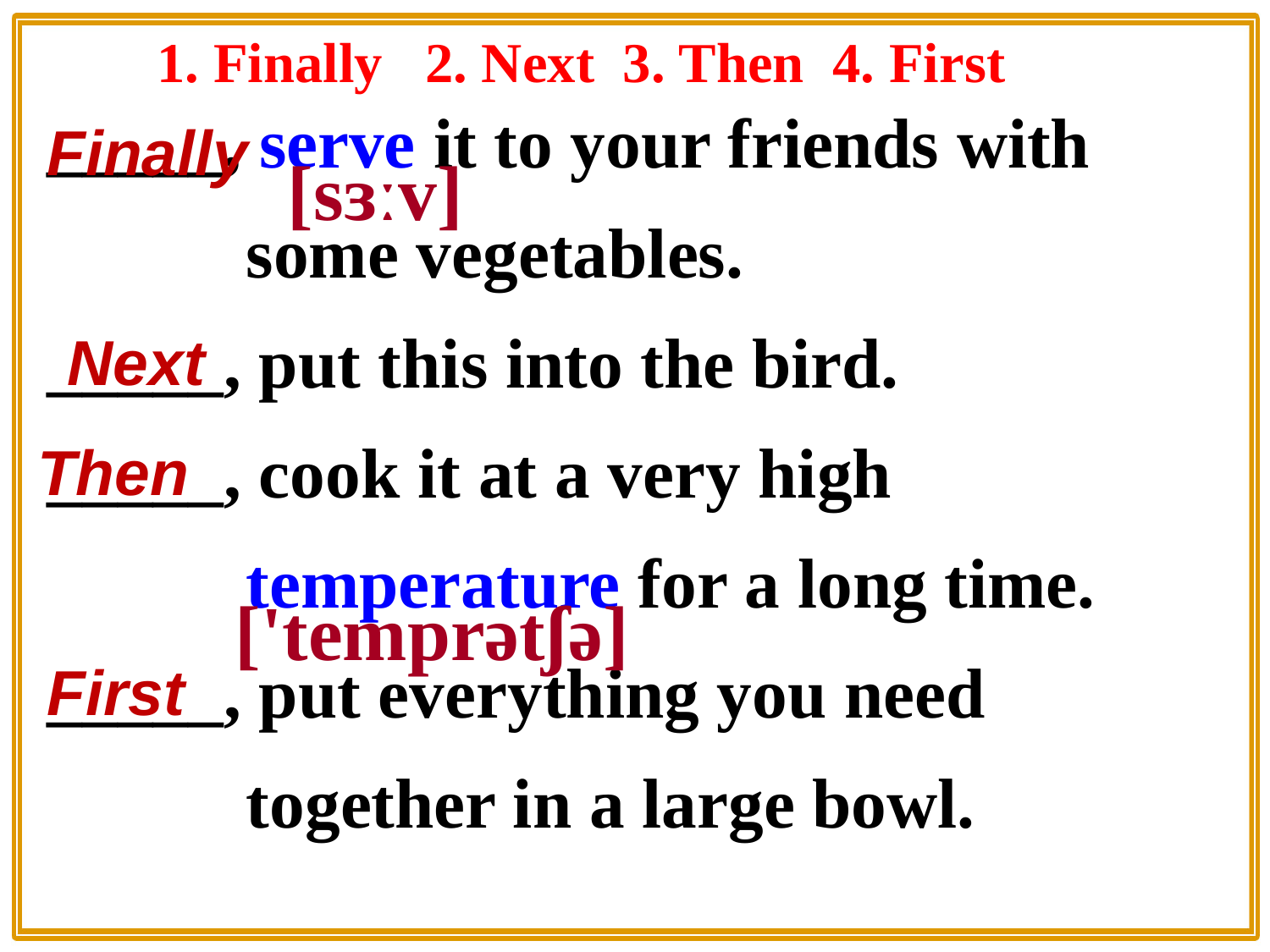

1. Finally   2. Next  3. Then  4. First
_____, serve it to your friends with some vegetables.
_____, put this into the bird.
_____, cook it at a very high temperature for a long time.
_____, put everything you need together in a large bowl.
Finally
[sɜːv]
Next
Then
['temprətʃə]
First